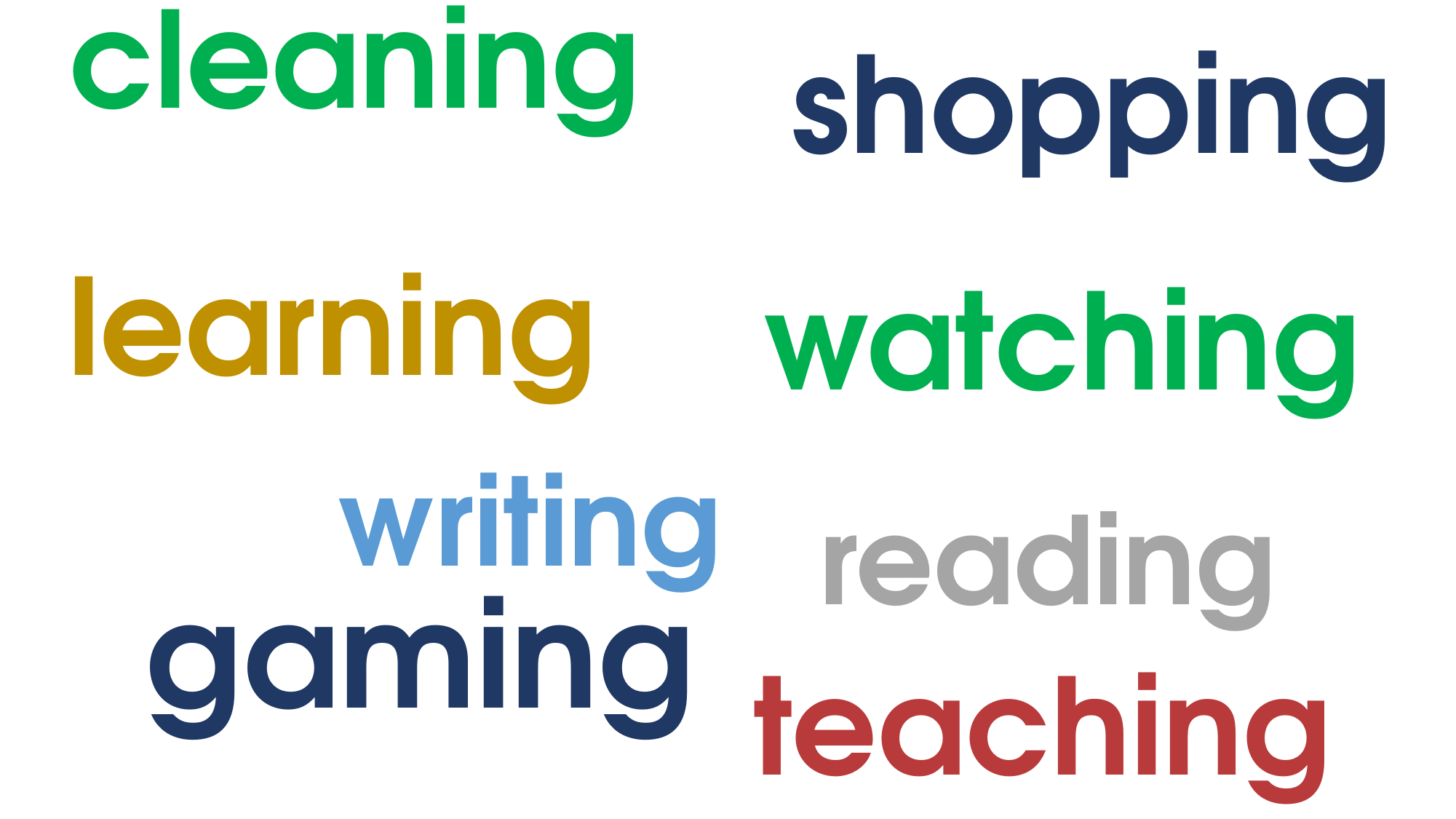

cleaning
shopping
learning
watching
writing
reading
gaming
teaching